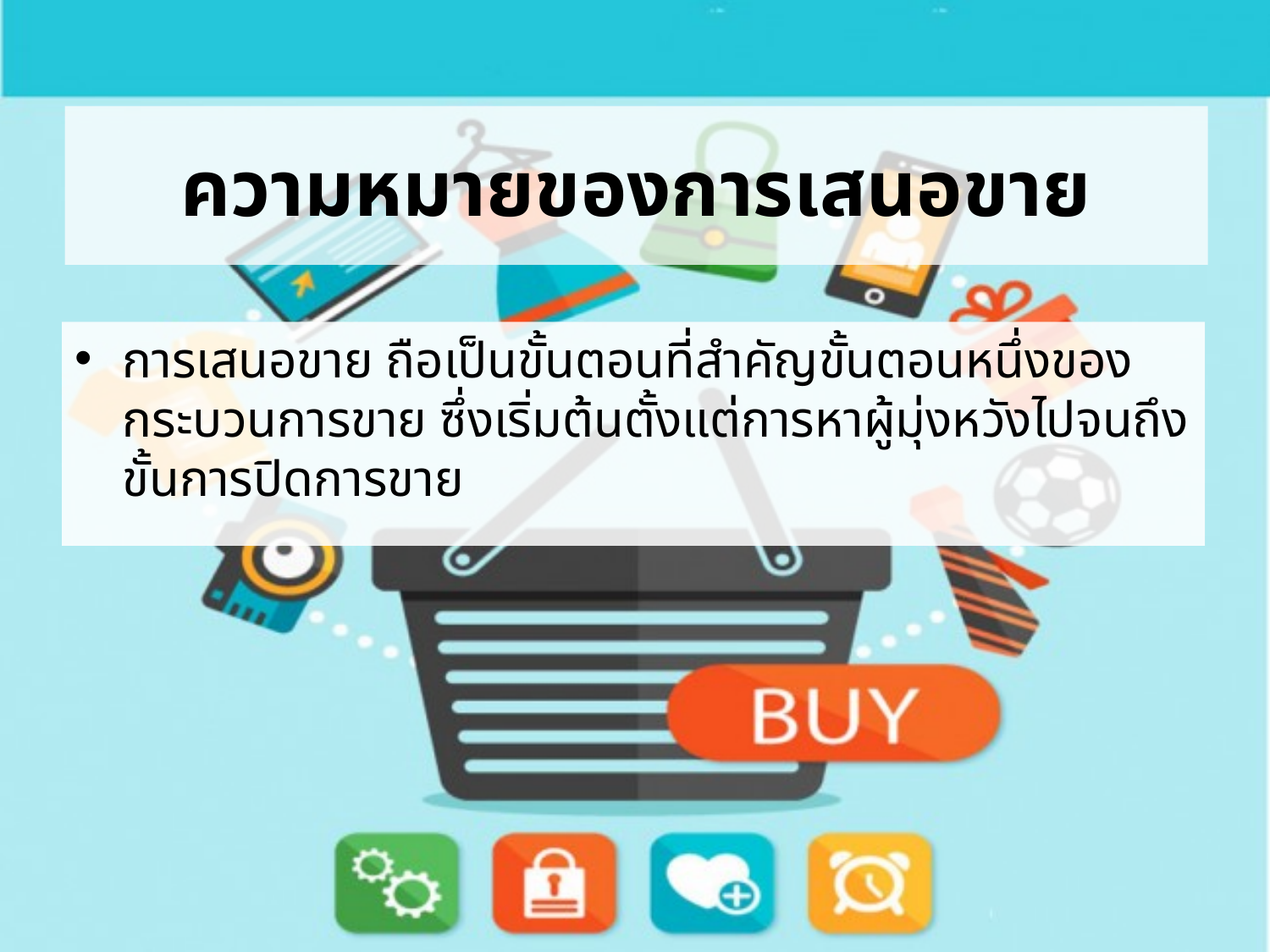

# ความหมายของการเสนอขาย
การเสนอขาย ถือเป็นขั้นตอนที่สำคัญขั้นตอนหนึ่งของกระบวนการขาย ซึ่งเริ่มต้นตั้งแต่การหาผู้มุ่งหวังไปจนถึงขั้นการปิดการขาย